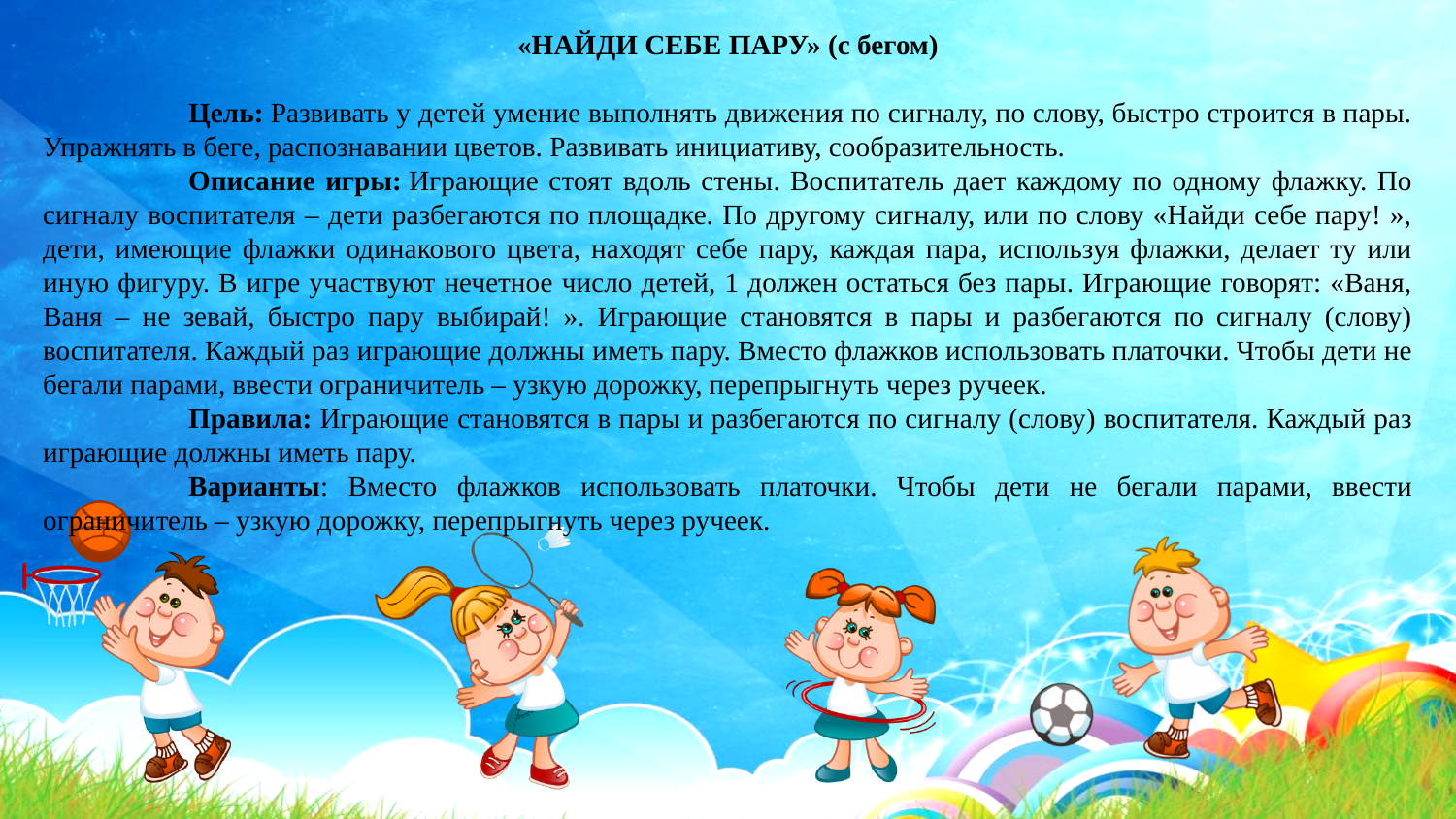

«НАЙДИ СЕБЕ ПАРУ» (с бегом)

	Цель: Развивать у детей умение выполнять движения по сигналу, по слову, быстро строится в пары. Упражнять в беге, распознавании цветов. Развивать инициативу, сообразительность.
	Описание игры: Играющие стоят вдоль стены. Воспитатель дает каждому по одному флажку. По сигналу воспитателя – дети разбегаются по площадке. По другому сигналу, или по слову «Найди себе пару! », дети, имеющие флажки одинакового цвета, находят себе пару, каждая пара, используя флажки, делает ту или иную фигуру. В игре участвуют нечетное число детей, 1 должен остаться без пары. Играющие говорят: «Ваня, Ваня – не зевай, быстро пару выбирай! ». Играющие становятся в пары и разбегаются по сигналу (слову) воспитателя. Каждый раз играющие должны иметь пару. Вместо флажков использовать платочки. Чтобы дети не бегали парами, ввести ограничитель – узкую дорожку, перепрыгнуть через ручеек.
	Правила: Играющие становятся в пары и разбегаются по сигналу (слову) воспитателя. Каждый раз играющие должны иметь пару.
	Варианты: Вместо флажков использовать платочки. Чтобы дети не бегали парами, ввести ограничитель – узкую дорожку, перепрыгнуть через ручеек.